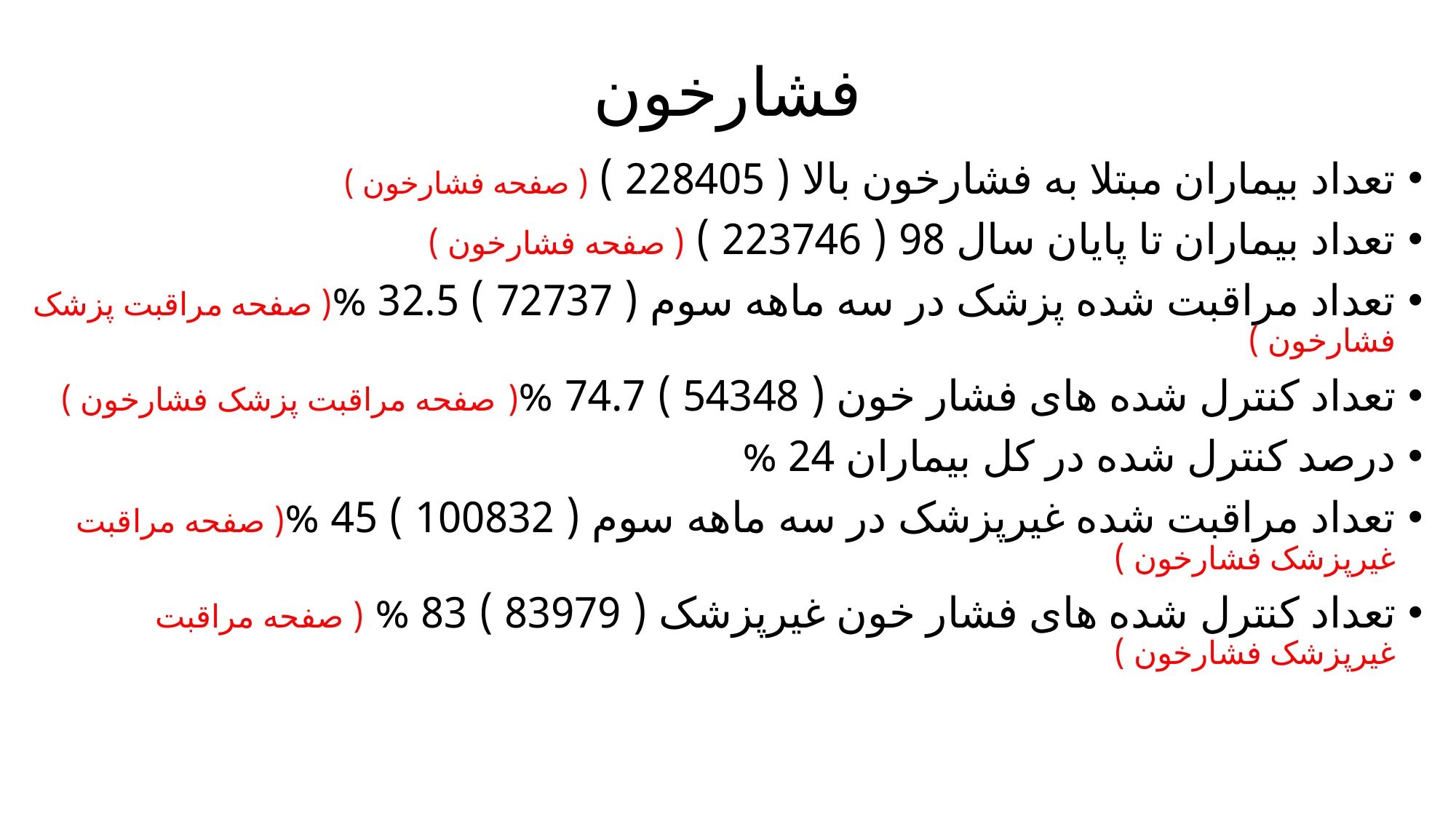

# فشارخون
تعداد بیماران مبتلا به فشارخون بالا ( 228405 ) ( صفحه فشارخون )
تعداد بیماران تا پایان سال 98 ( 223746 ) ( صفحه فشارخون )
تعداد مراقبت شده پزشک در سه ماهه سوم ( 72737 ) 32.5 %( صفحه مراقبت پزشک فشارخون )
تعداد کنترل شده های فشار خون ( 54348 ) 74.7 %( صفحه مراقبت پزشک فشارخون )
درصد کنترل شده در کل بیماران 24 %
تعداد مراقبت شده غیرپزشک در سه ماهه سوم ( 100832 ) 45 %( صفحه مراقبت غیرپزشک فشارخون )
تعداد کنترل شده های فشار خون غیرپزشک ( 83979 ) 83 % ( صفحه مراقبت غیرپزشک فشارخون )